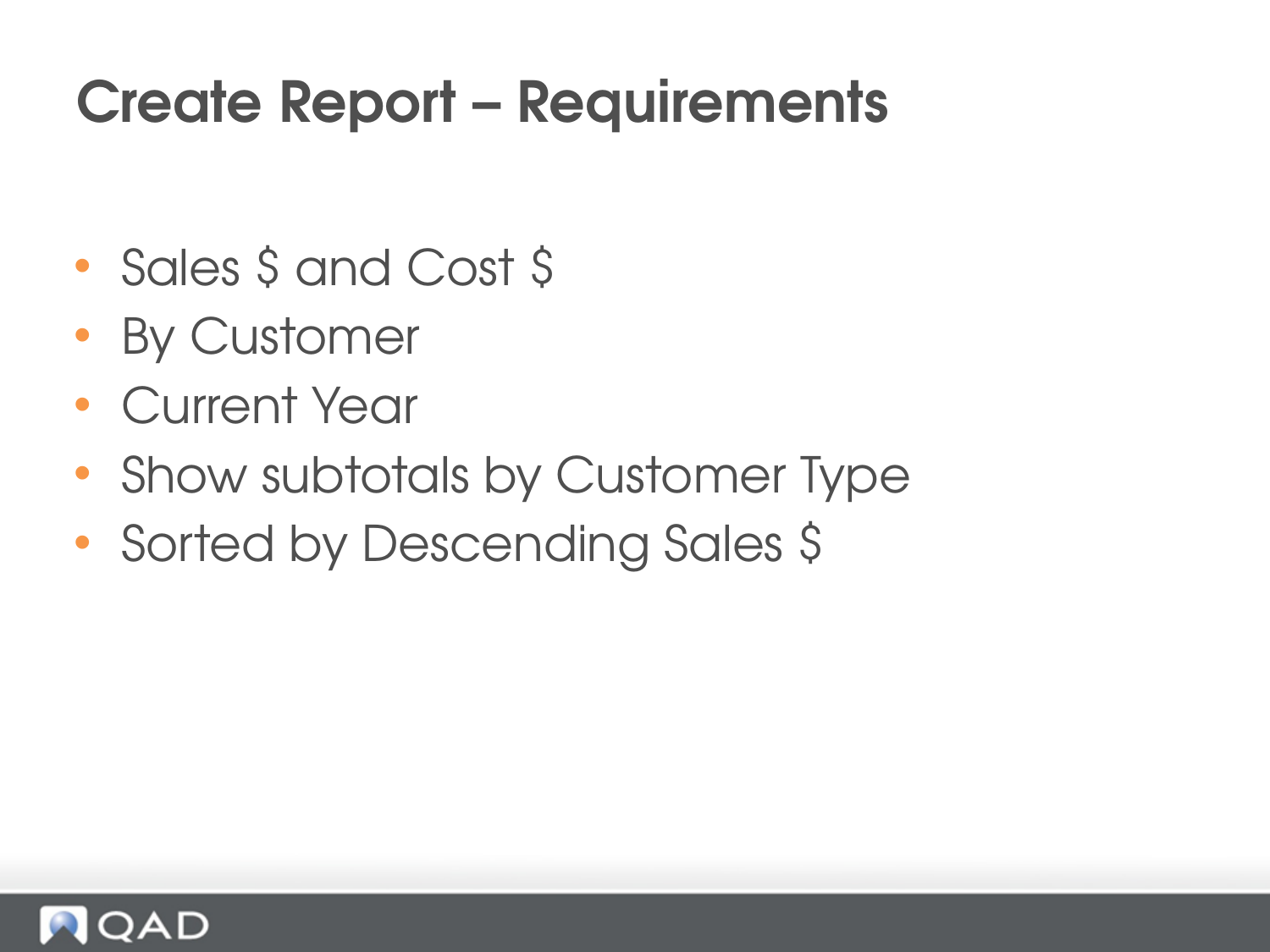

# Create Report – Requirements
Sales $ and Cost $
By Customer
Current Year
Show subtotals by Customer Type
Sorted by Descending Sales $